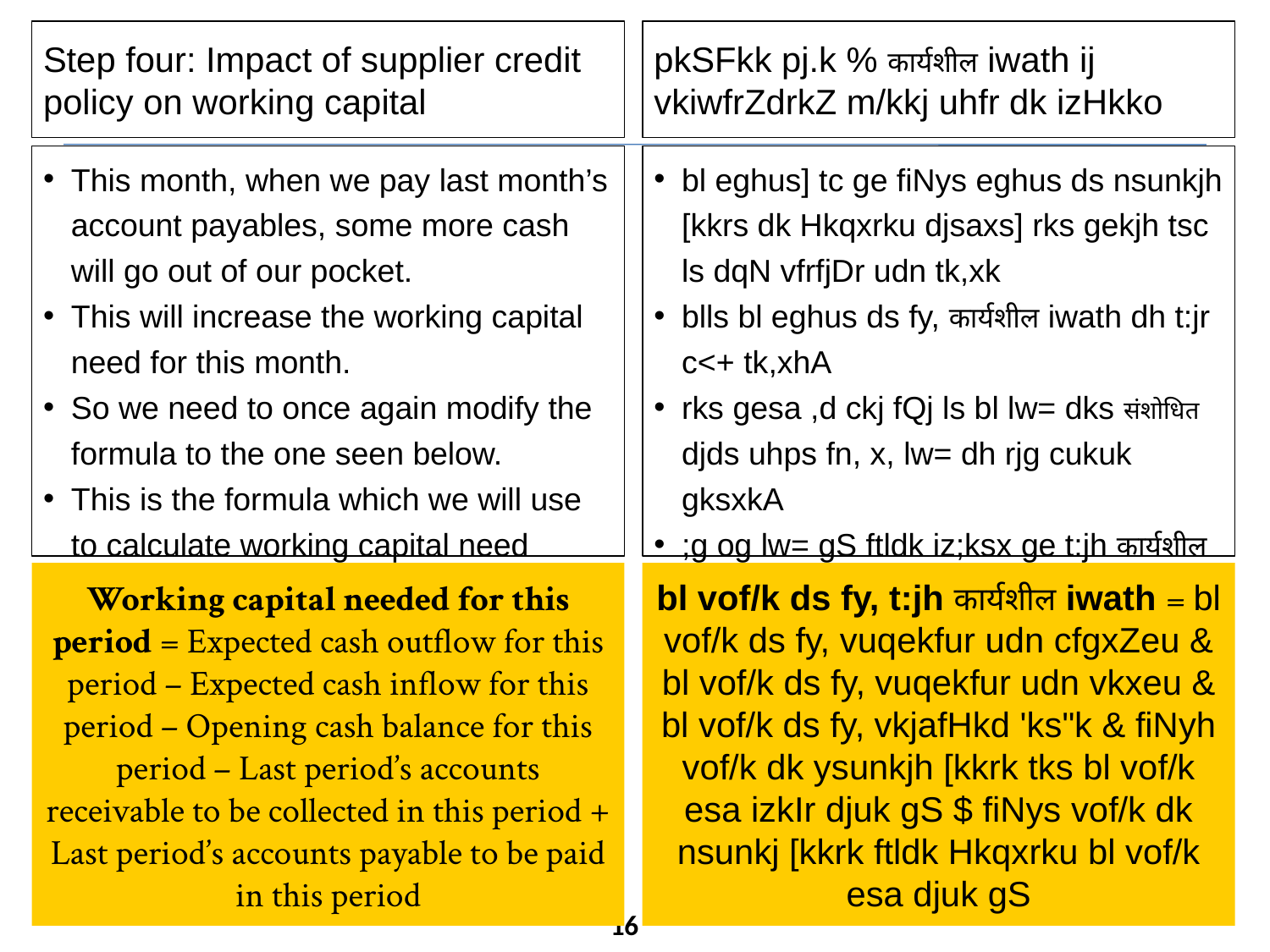

Step four: Impact of supplier credit policy on working capital
pkSFkk pj.k % कार्यशील iwath ij vkiwfrZdrkZ m/kkj uhfr dk izHkko
This month, when we pay last month’s account payables, some more cash will go out of our pocket.
This will increase the working capital need for this month.
So we need to once again modify the formula to the one seen below.
This is the formula which we will use to calculate working capital need
bl eghus] tc ge fiNys eghus ds nsunkjh [kkrs dk Hkqxrku djsaxs] rks gekjh tsc ls dqN vfrfjDr udn tk,xk
blls bl eghus ds fy, कार्यशील iwath dh t:jr  c<+ tk,xhA
rks gesa ,d ckj fQj ls bl lw= dks संशोधित djds uhps fn, x, lw= dh rjg cukuk gksxkA
;g og lw= gS ftldk iz;ksx ge t:jh कार्यशील iwath dh x.kuk djus ds fy, djsaxsA
Working capital needed for this period = Expected cash outflow for this period – Expected cash inflow for this period – Opening cash balance for this period – Last period’s accounts receivable to be collected in this period + Last period’s accounts payable to be paid in this period
bl vof/k ds fy, t:jh कार्यशील iwath = bl vof/k ds fy, vuqekfur udn cfgxZeu & bl vof/k ds fy, vuqekfur udn vkxeu & bl vof/k ds fy, vkjafHkd 'ks"k & fiNyh vof/k dk ysunkjh [kkrk tks bl vof/k esa izkIr djuk gS $ fiNys vof/k dk nsunkj [kkrk ftldk Hkqxrku bl vof/k esa djuk gS
16